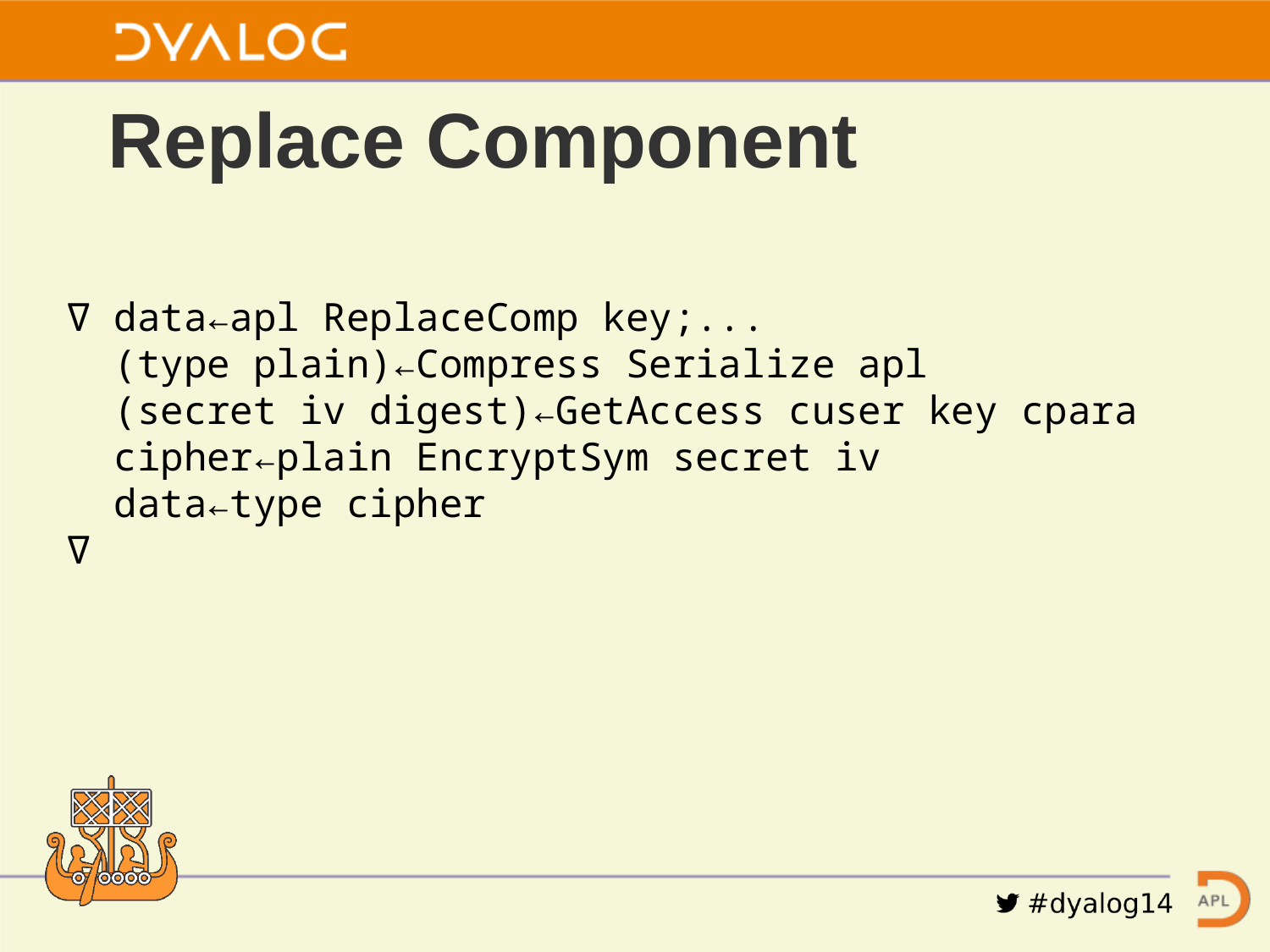

# Replace Component
∇ data←apl ReplaceComp key;...
  (type plain)←Compress Serialize apl
  (secret iv digest)←GetAccess cuser key cpara
  cipher←plain EncryptSym secret iv
  data←type cipher
∇